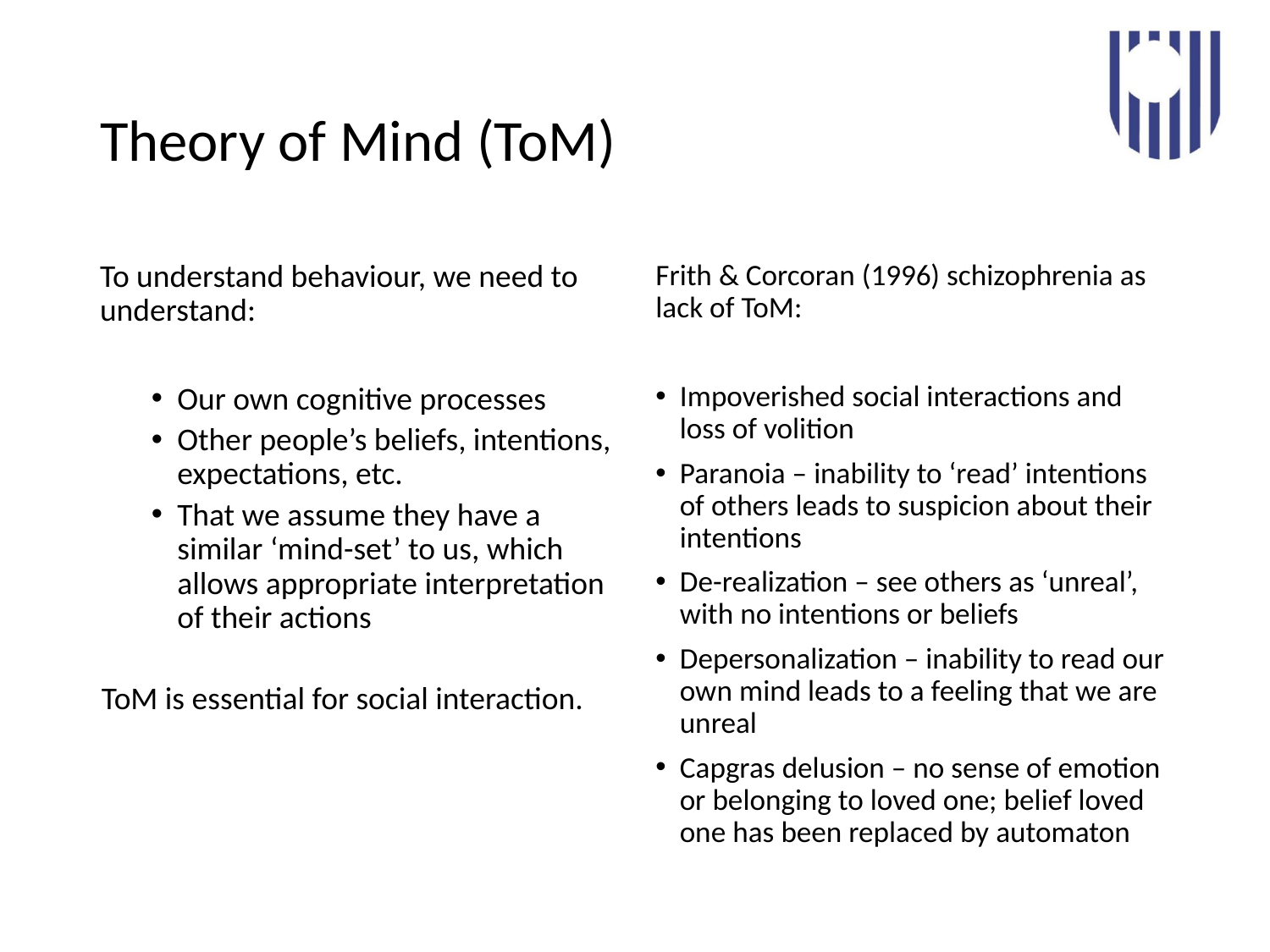

# Theory of Mind (ToM)
To understand behaviour, we need to understand:

Our own cognitive processes
Other people’s beliefs, intentions, expectations, etc.
That we assume they have a similar ‘mind-set’ to us, which allows appropriate interpretation of their actions

ToM is essential for social interaction.
Frith & Corcoran (1996) schizophrenia as lack of ToM:

Impoverished social interactions and loss of volition
Paranoia – inability to ‘read’ intentions of others leads to suspicion about their intentions
De-realization – see others as ‘unreal’, with no intentions or beliefs
Depersonalization – inability to read our own mind leads to a feeling that we are unreal
Capgras delusion – no sense of emotion or belonging to loved one; belief loved one has been replaced by automaton